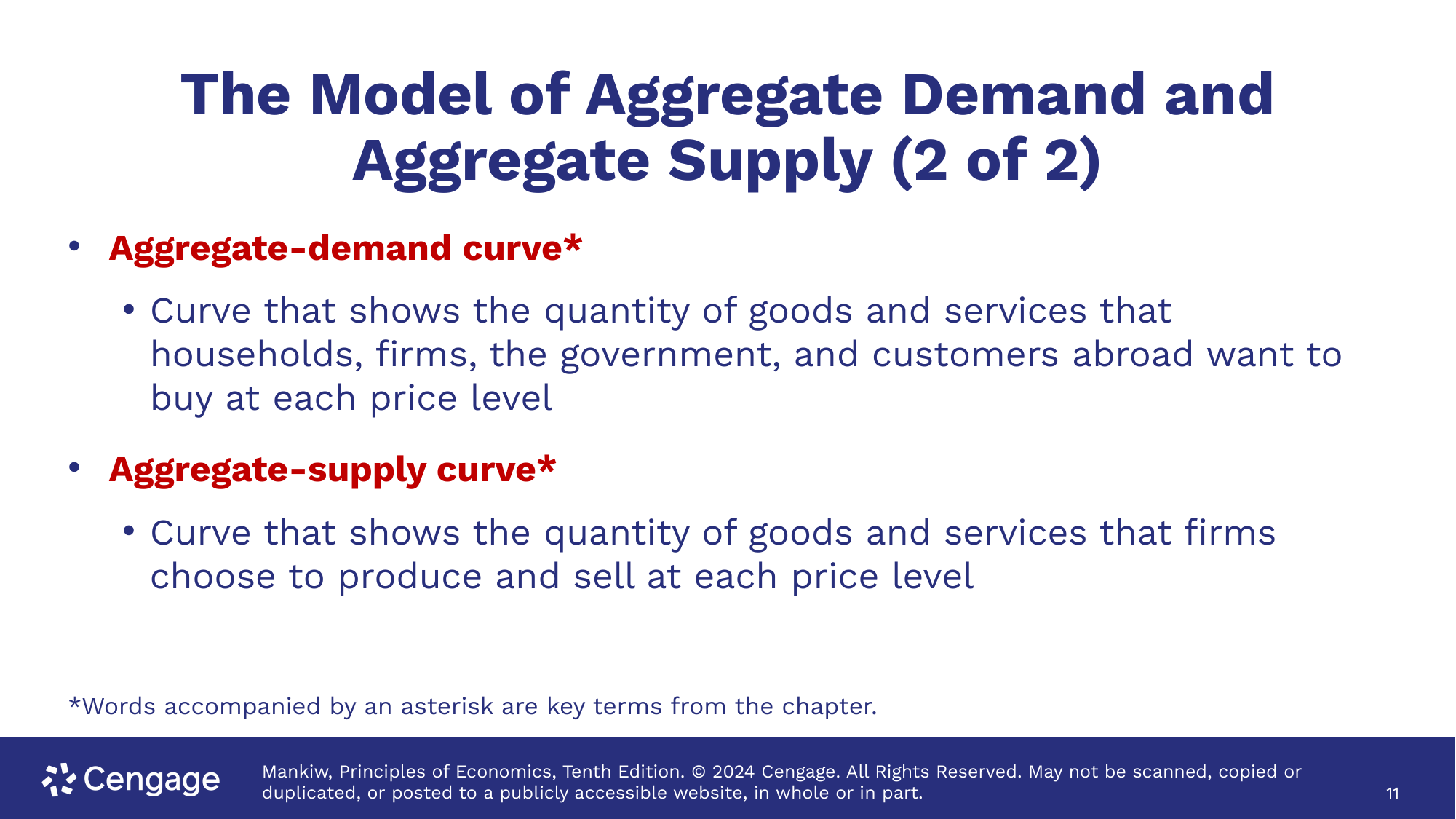

# The Model of Aggregate Demand and Aggregate Supply (2 of 2)
Aggregate-demand curve*
Curve that shows the quantity of goods and services that households, firms, the government, and customers abroad want to buy at each price level
Aggregate-supply curve*
Curve that shows the quantity of goods and services that firms choose to produce and sell at each price level
*Words accompanied by an asterisk are key terms from the chapter.